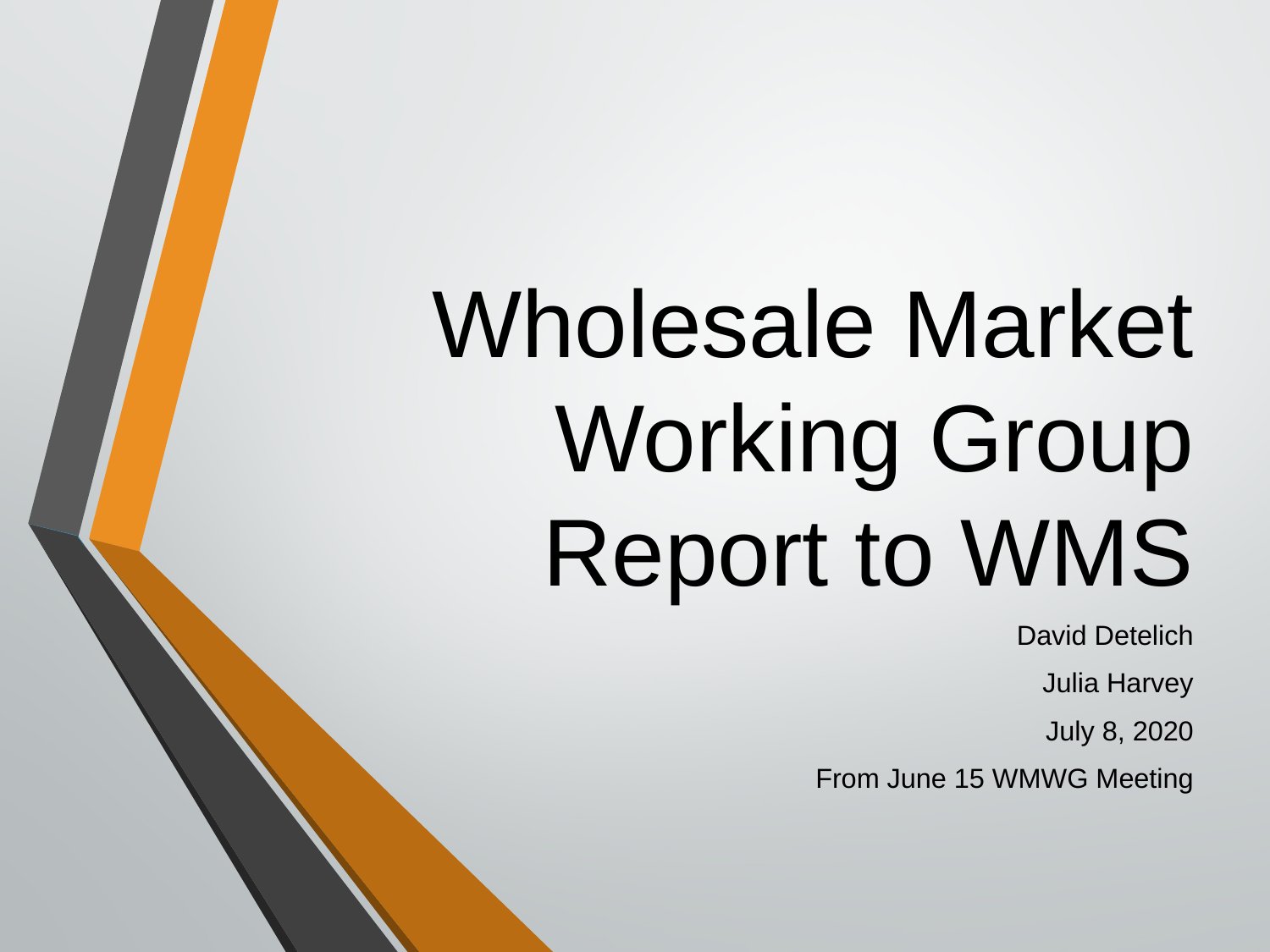

# Wholesale Market Working Group Report to WMS
David Detelich
Julia Harvey
July 8, 2020
From June 15 WMWG Meeting